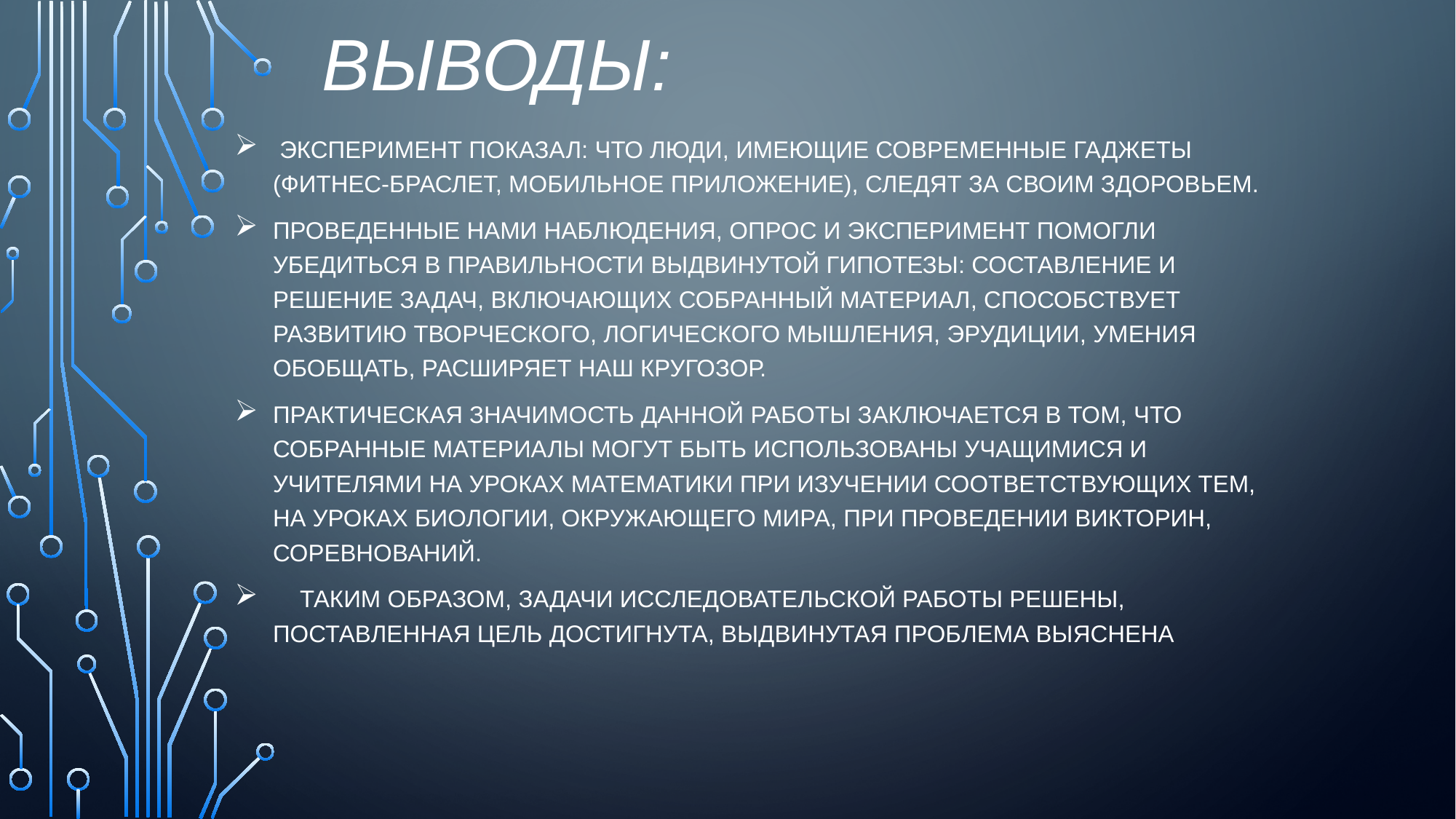

# Выводы:
 Эксперимент показал: что люди, имеющие современные гаджеты (фитнес-браслет, мобильное приложение), следят за своим здоровьем.
Проведенные нами наблюдения, опрос и эксперимент помогли убедиться в правильности выдвинутой гипотезы: составление и решение задач, включающих собранный материал, способствует развитию творческого, логического мышления, эрудиции, умения обобщать, расширяет наш кругозор.
Практическая значимость данной работы заключается в том, что собранные материалы могут быть использованы учащимися и учителями на уроках математики при изучении соответствующих тем, на уроках биологии, окружающего мира, при проведении викторин, соревнований.
    Таким образом, задачи исследовательской работы решены, поставленная цель достигнута, выдвинутая проблема выяснена